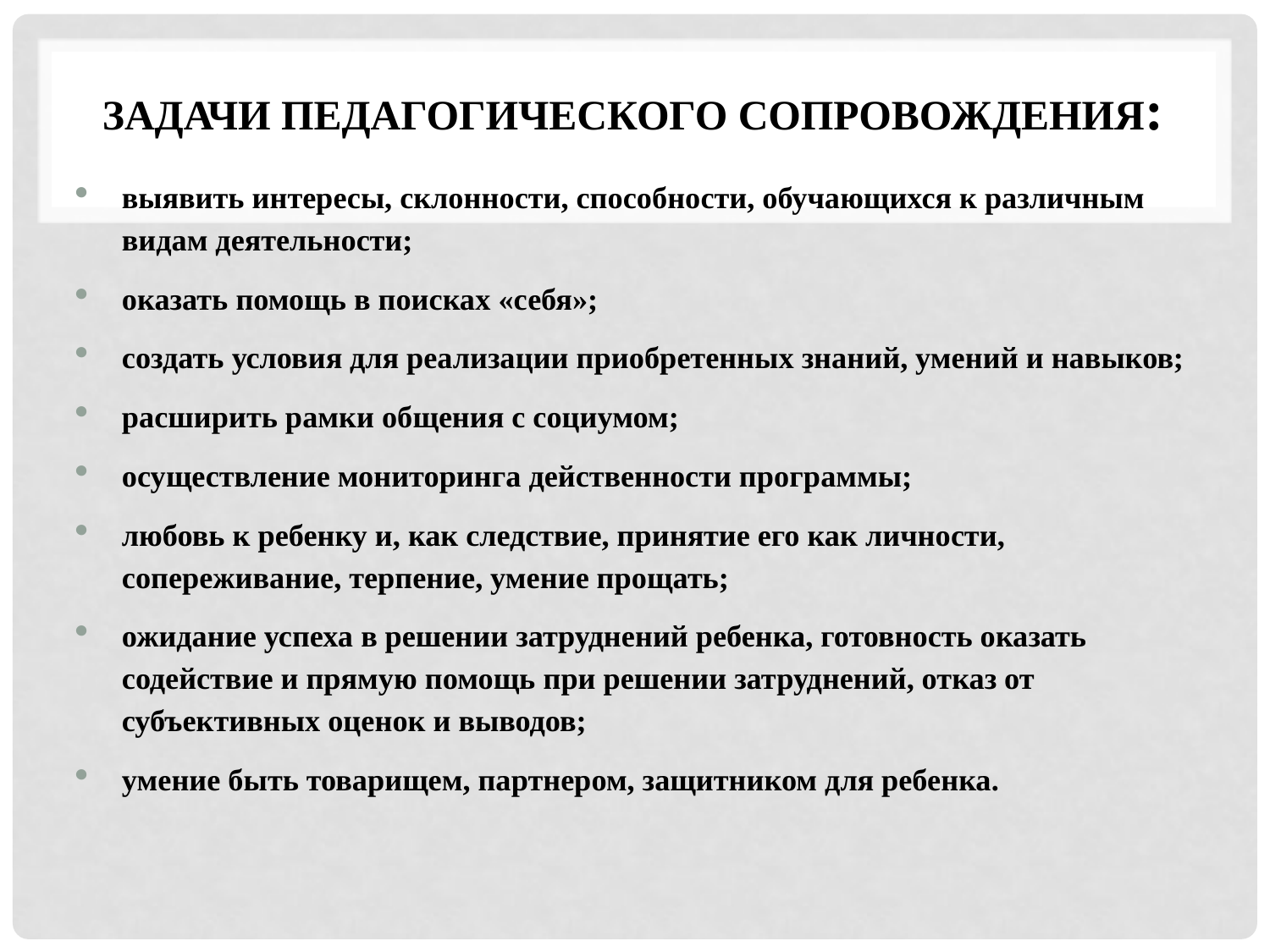

# задачи педагогического сопровождения:
выявить интересы, склонности, способности, обучающихся к различным видам деятельности;
оказать помощь в поисках «себя»;
создать условия для реализации приобретенных знаний, умений и навыков;
расширить рамки общения с социумом;
осуществление мониторинга действенности программы;
любовь к ребенку и, как следствие, принятие его как личности, сопереживание, терпение, умение прощать;
ожидание успеха в решении затруднений ребенка, готовность оказать содействие и прямую помощь при решении затруднений, отказ от субъективных оценок и выводов;
умение быть товарищем, партнером, защитником для ребенка.